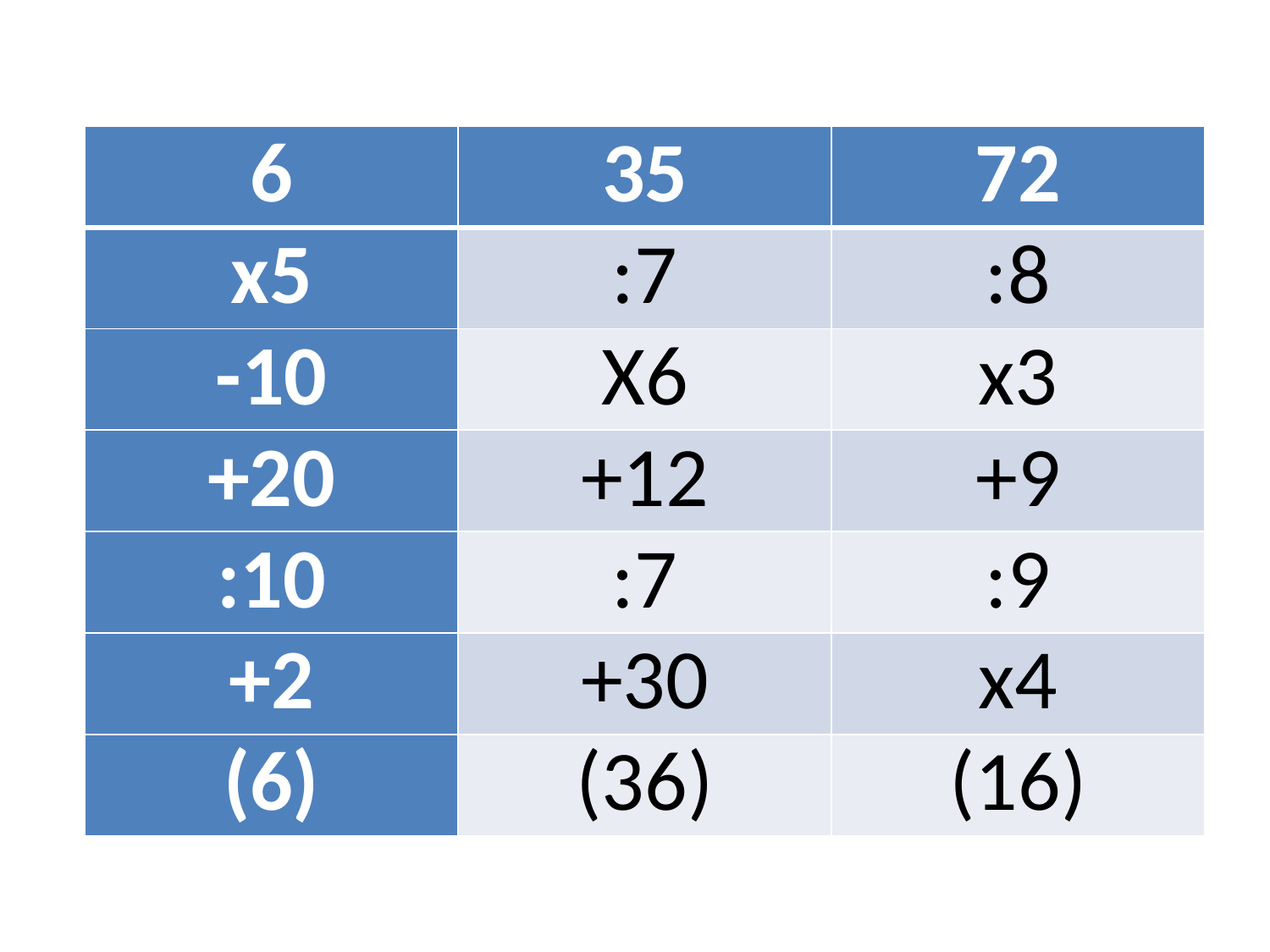

| 6 | 35 | 72 |
| --- | --- | --- |
| х5 | :7 | :8 |
| -10 | Х6 | х3 |
| +20 | +12 | +9 |
| :10 | :7 | :9 |
| +2 | +30 | х4 |
| (6) | (36) | (16) |